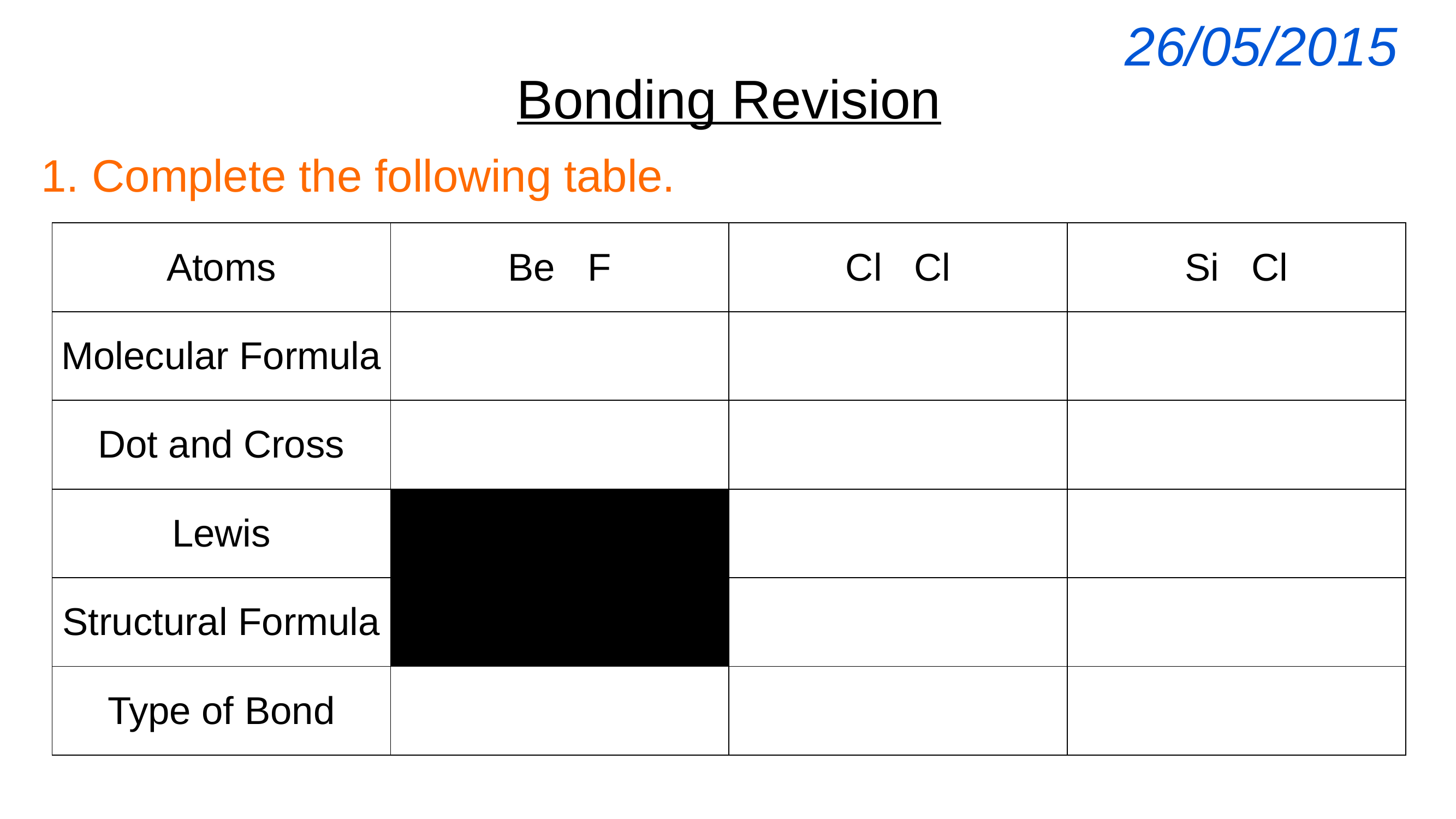

| 26/05/2015 |
| --- |
Bonding Revision
Complete the following table.
| Atoms | Be F | Cl Cl | Si Cl |
| --- | --- | --- | --- |
| Molecular Formula |  |  |  |
| Dot and Cross |  |  |  |
| Lewis |  |  |  |
| Structural Formula |  |  |  |
| Type of Bond |  |  |  |